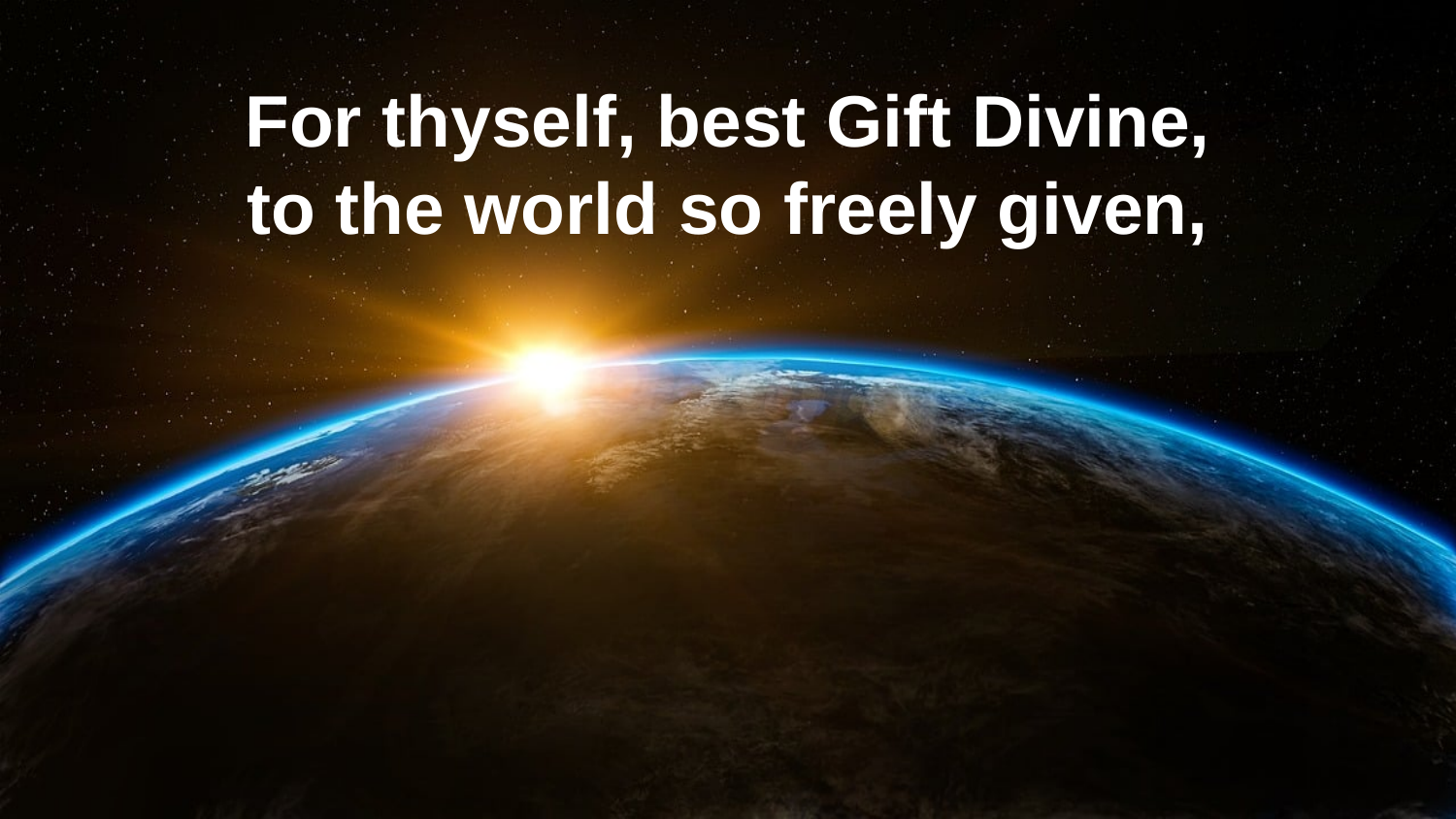

For thyself, best Gift Divine,
to the world so freely given,